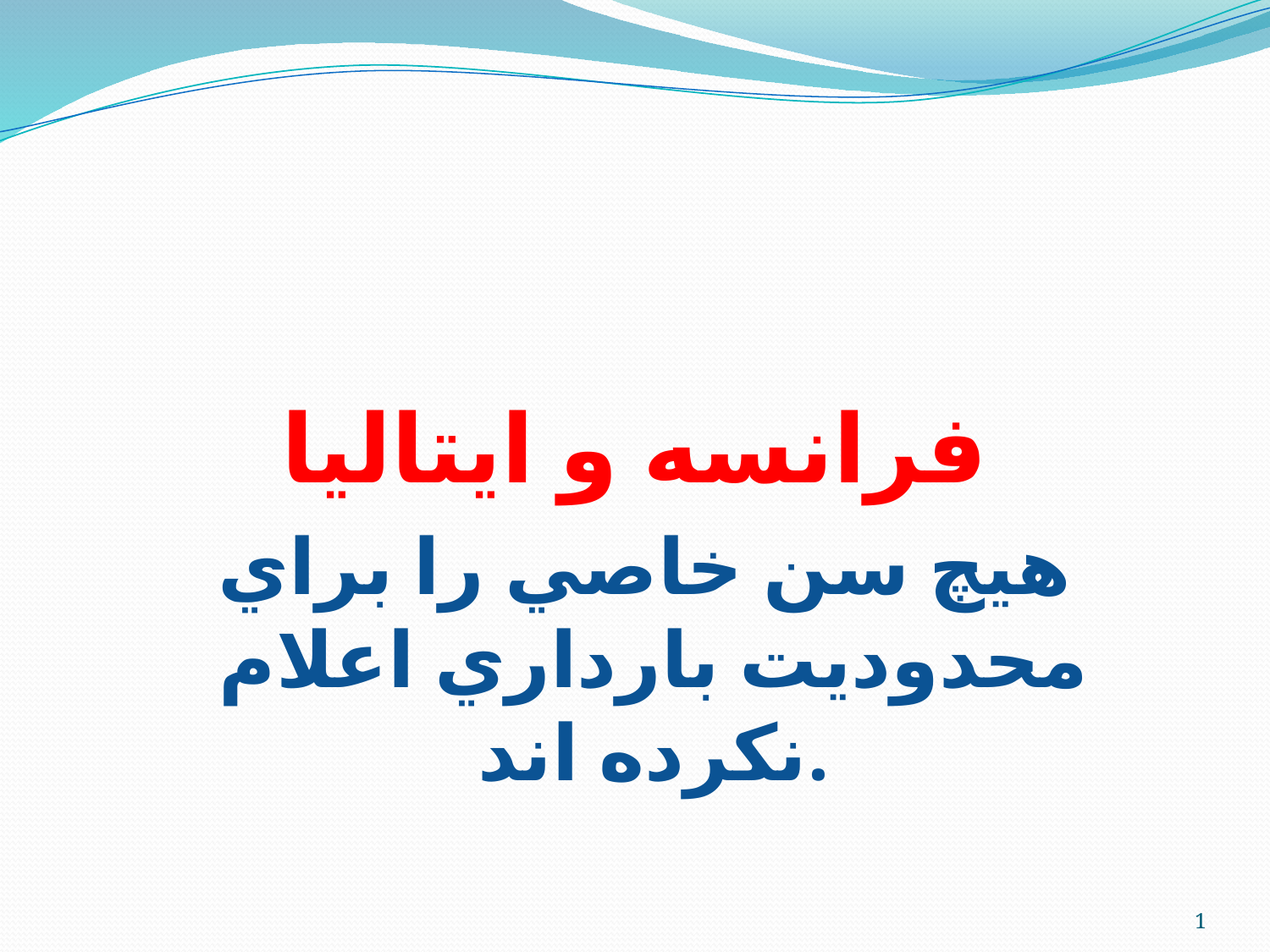

#

فرانسه و ايتاليا
 هيچ سن خاصي را براي محدوديت بارداري اعلام نكرده اند.
1